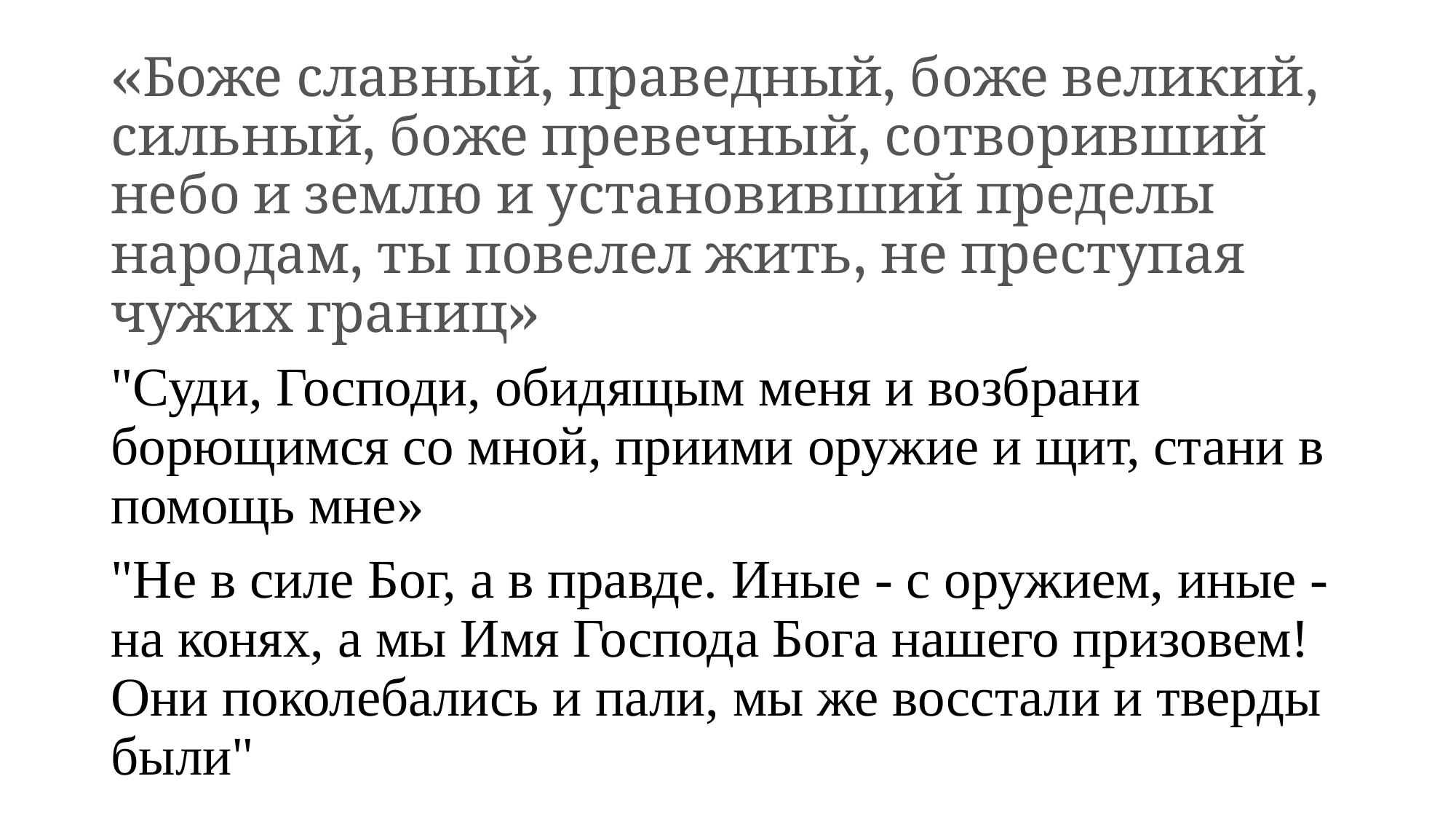

#
«Боже славный, праведный, боже великий, сильный, боже превечный, сотворивший небо и землю и установивший пределы народам, ты повелел жить, не преступая чужих границ»
"Суди, Господи, обидящым меня и возбрани борющимся со мной, приими оружие и щит, стани в помощь мне»
"Не в силе Бог, а в правде. Иные - с оружием, иные - на конях, а мы Имя Господа Бога нашего призовем! Они поколебались и пали, мы же восстали и тверды были"